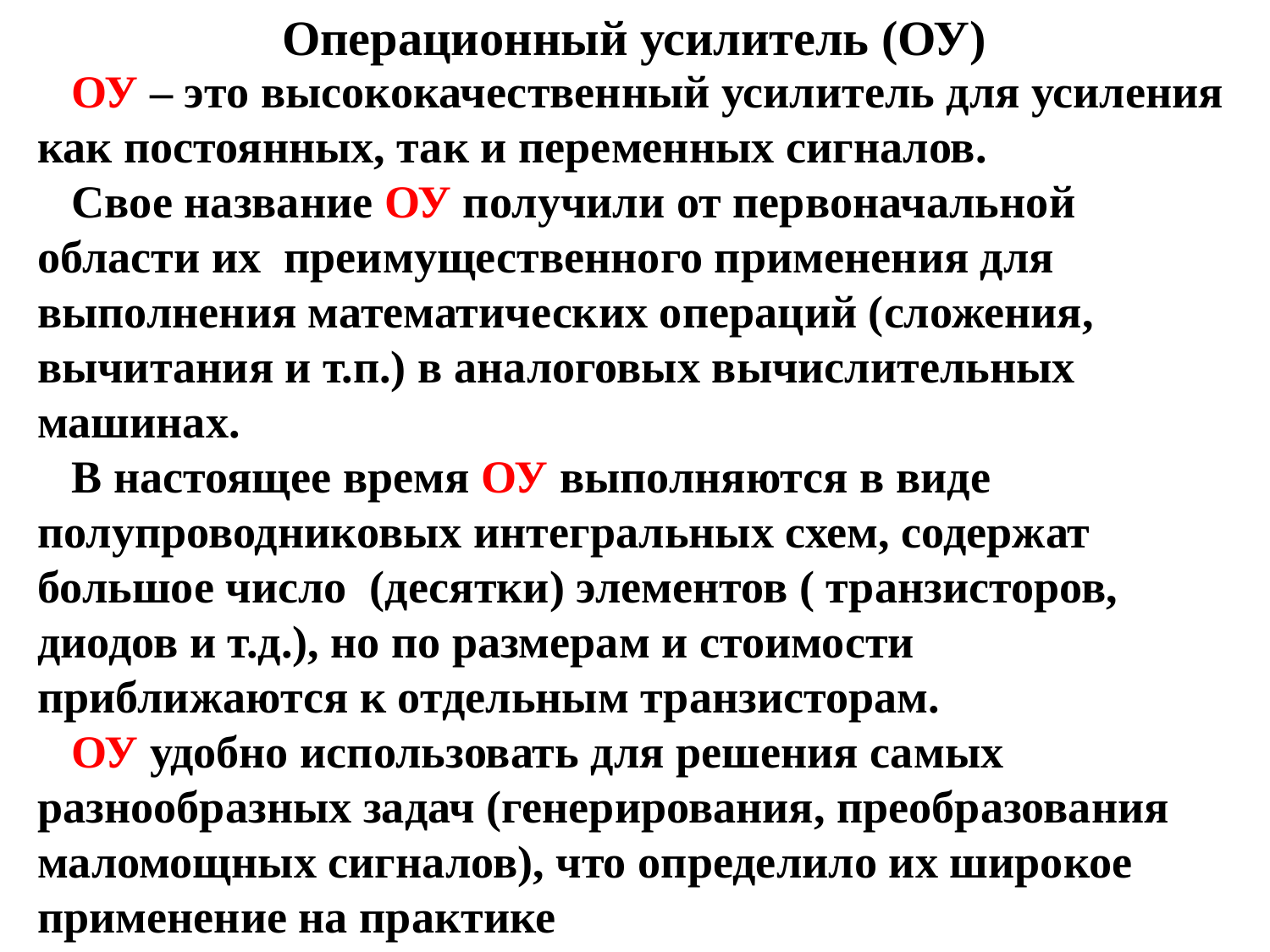

Операционный усилитель (ОУ)
   ОУ – это высококачественный усилитель для усиления как постоянных, так и переменных сигналов.
   Свое название ОУ получили от первоначальной области их  преимущественного применения для выполнения математических операций (сложения, вычитания и т.п.) в аналоговых вычислительных машинах.
   В настоящее время ОУ выполняются в виде полупроводниковых интегральных схем, содержат большое число  (десятки) элементов ( транзисторов, диодов и т.д.), но по размерам и стоимости приближаются к отдельным транзисторам.
   ОУ удобно использовать для решения самых разнообразных задач (генерирования, преобразования маломощных сигналов), что определило их широкое применение на практике